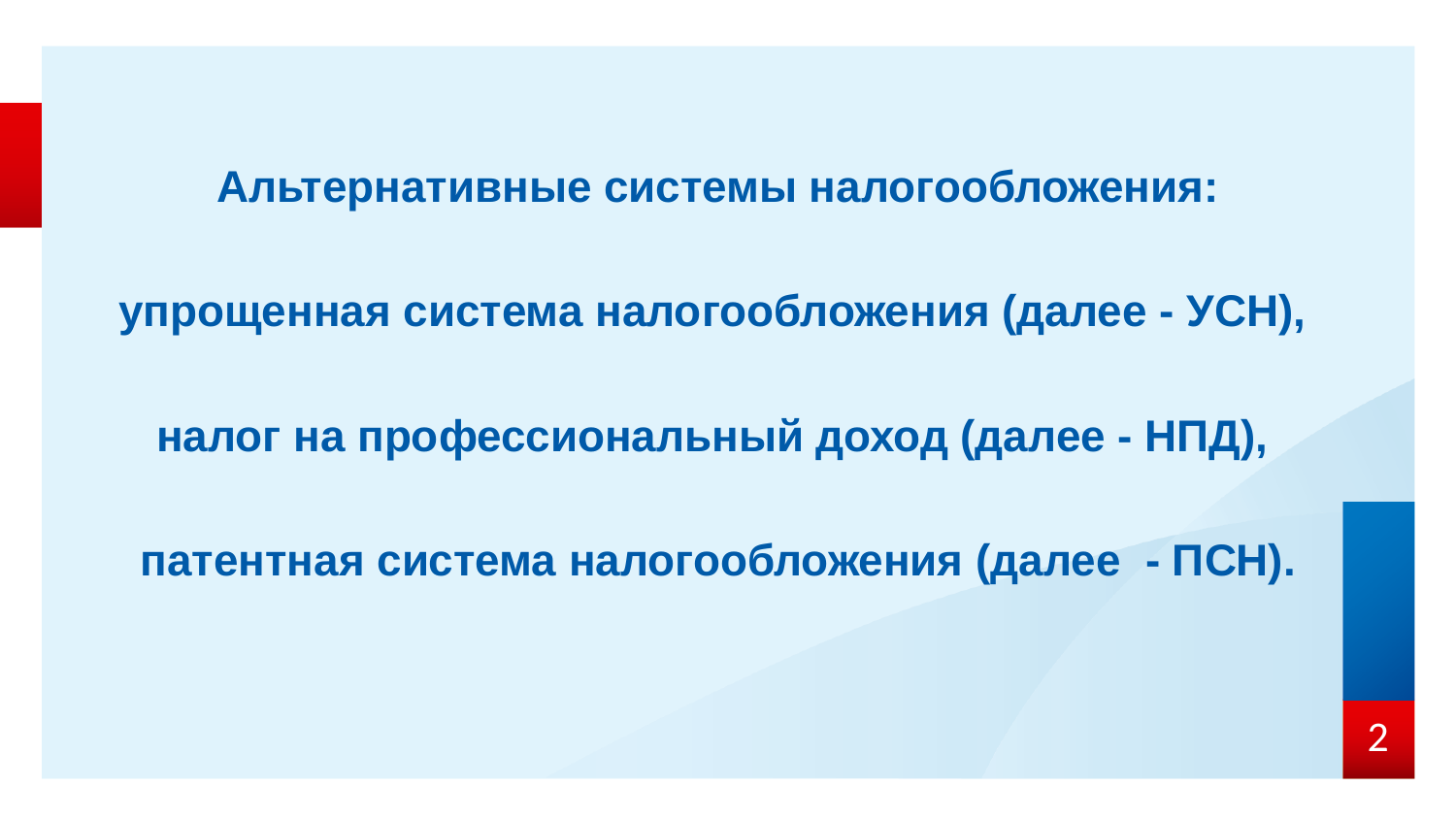

Альтернативные системы налогообложения:

упрощенная система налогообложения (далее - УСН),

налог на профессиональный доход (далее - НПД),

патентная система налогообложения (далее  - ПСН).

2